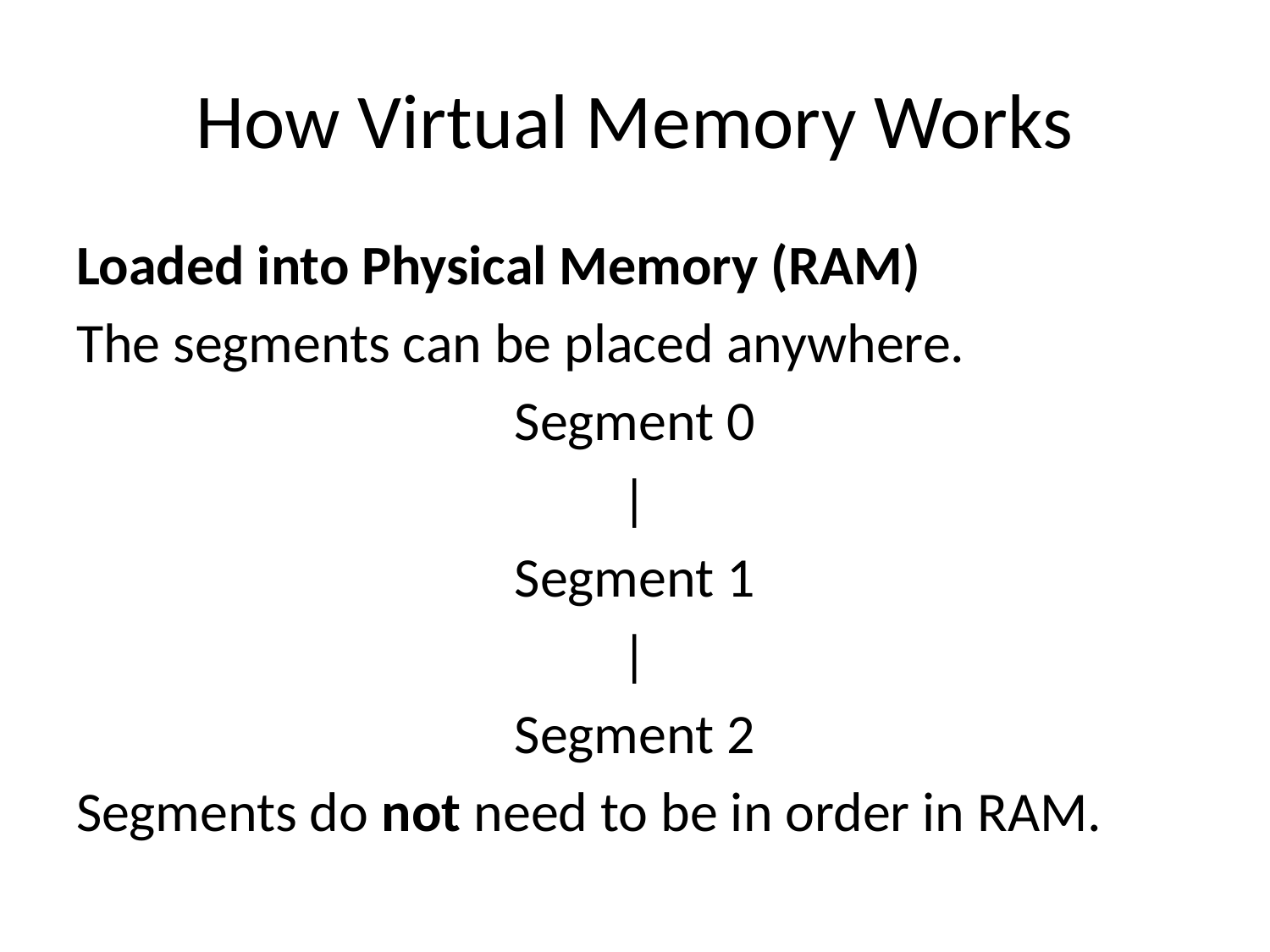

# How Virtual Memory Works
Loaded into Physical Memory (RAM)
The segments can be placed anywhere.
Segment 0
|
Segment 1
|
Segment 2
Segments do not need to be in order in RAM.